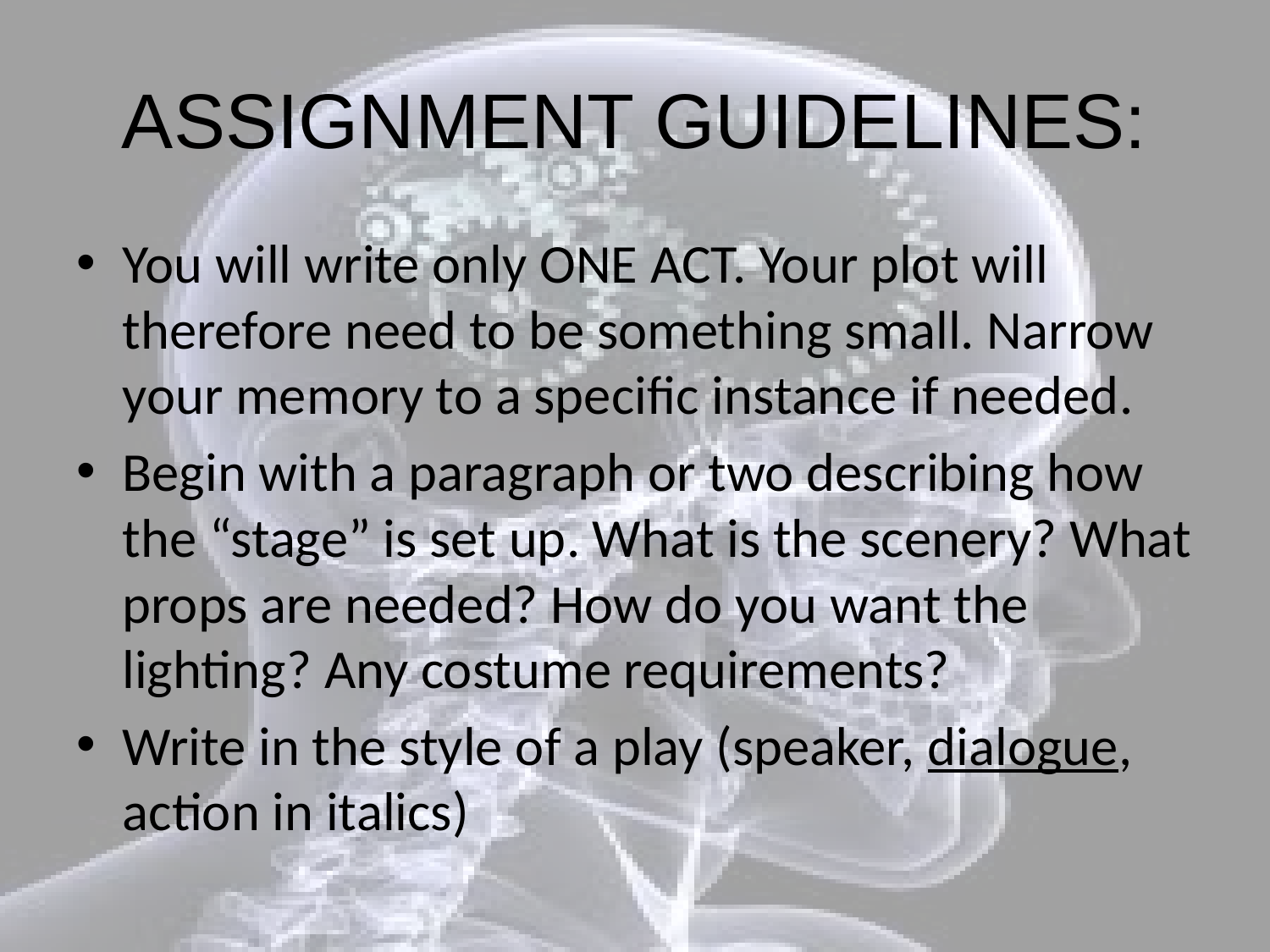

# ASSIGNMENT GUIDELINES:
You will write only ONE ACT. Your plot will therefore need to be something small. Narrow your memory to a specific instance if needed.
Begin with a paragraph or two describing how the “stage” is set up. What is the scenery? What props are needed? How do you want the lighting? Any costume requirements?
Write in the style of a play (speaker, dialogue, action in italics)